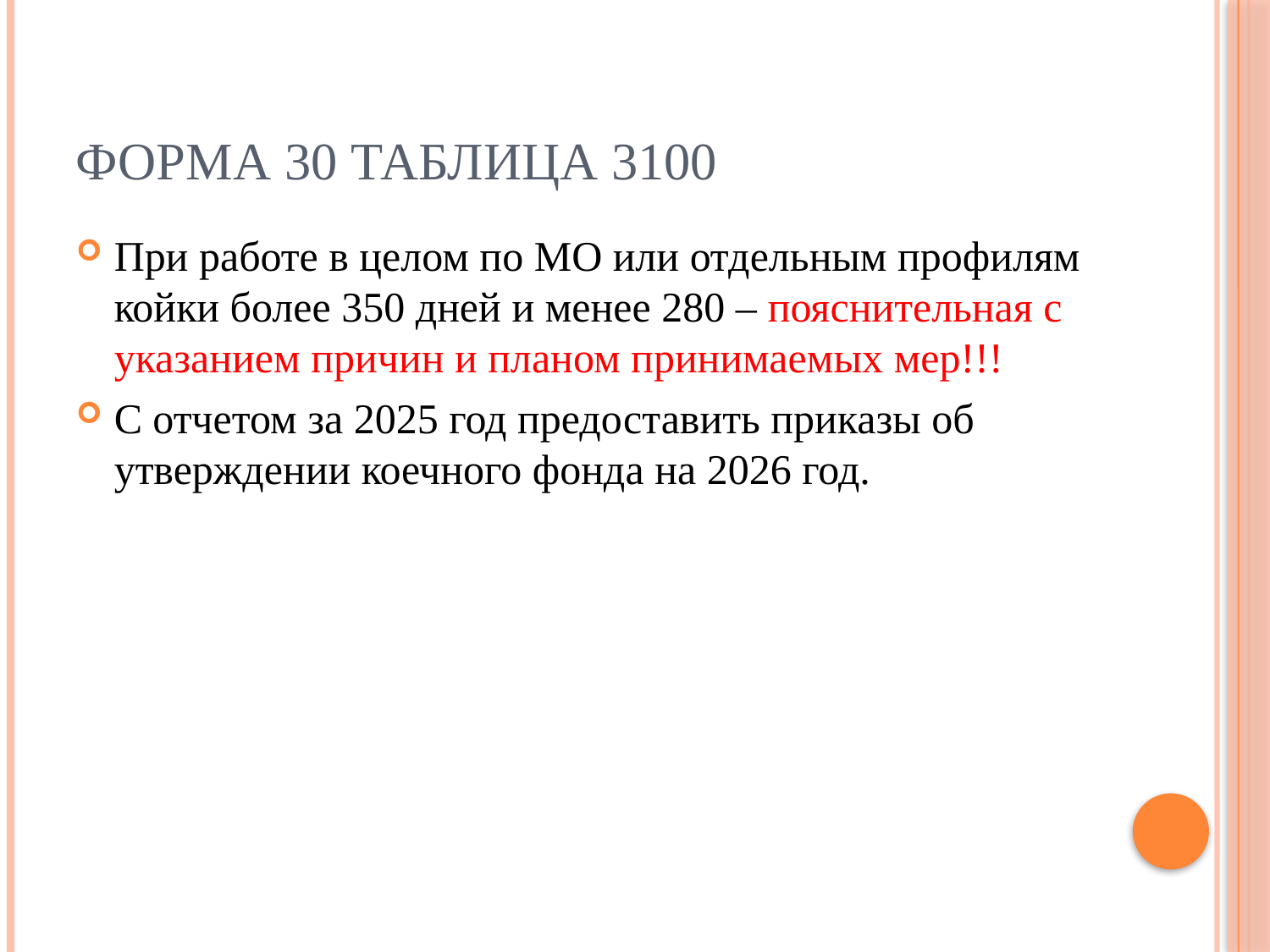

# Форма 30 Таблица 3100
При работе в целом по МО или отдельным профилям койки более 350 дней и менее 280 – пояснительная с указанием причин и планом принимаемых мер!!!
С отчетом за 2025 год предоставить приказы об утверждении коечного фонда на 2026 год.